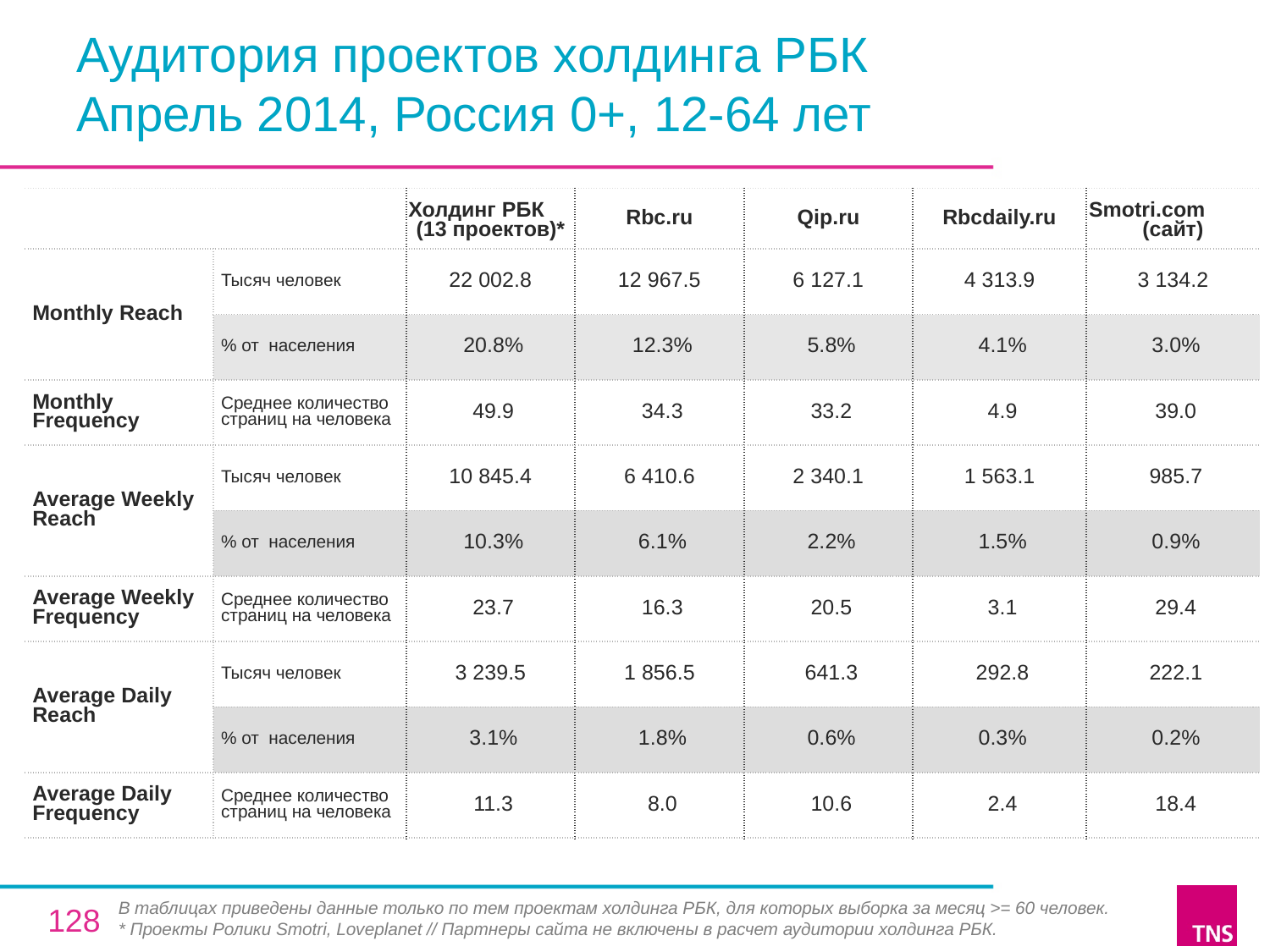

# Аудитория проектов холдинга РБК Апрель 2014, Россия 0+, 12-64 лет
|  |  | Холдинг РБК (13 проектов)\* | Rbc.ru | Qip.ru | Rbcdaily.ru | Smotri.com (сайт) |
| --- | --- | --- | --- | --- | --- | --- |
| Monthly Reach | Тысяч человек | 22 002.8 | 12 967.5 | 6 127.1 | 4 313.9 | 3 134.2 |
|  | % от населения | 20.8% | 12.3% | 5.8% | 4.1% | 3.0% |
| Monthly Frequency | Среднее количество страниц на человека | 49.9 | 34.3 | 33.2 | 4.9 | 39.0 |
| Average Weekly Reach | Тысяч человек | 10 845.4 | 6 410.6 | 2 340.1 | 1 563.1 | 985.7 |
|  | % от населения | 10.3% | 6.1% | 2.2% | 1.5% | 0.9% |
| Average Weekly Frequency | Среднее количество страниц на человека | 23.7 | 16.3 | 20.5 | 3.1 | 29.4 |
| Average Daily Reach | Тысяч человек | 3 239.5 | 1 856.5 | 641.3 | 292.8 | 222.1 |
|  | % от населения | 3.1% | 1.8% | 0.6% | 0.3% | 0.2% |
| Average Daily Frequency | Среднее количество страниц на человека | 11.3 | 8.0 | 10.6 | 2.4 | 18.4 |
В таблицах приведены данные только по тем проектам холдинга РБК, для которых выборка за месяц >= 60 человек.
* Проекты Ролики Smotri, Loveplanet // Партнеры сайта не включены в расчет аудитории холдинга РБК.
128